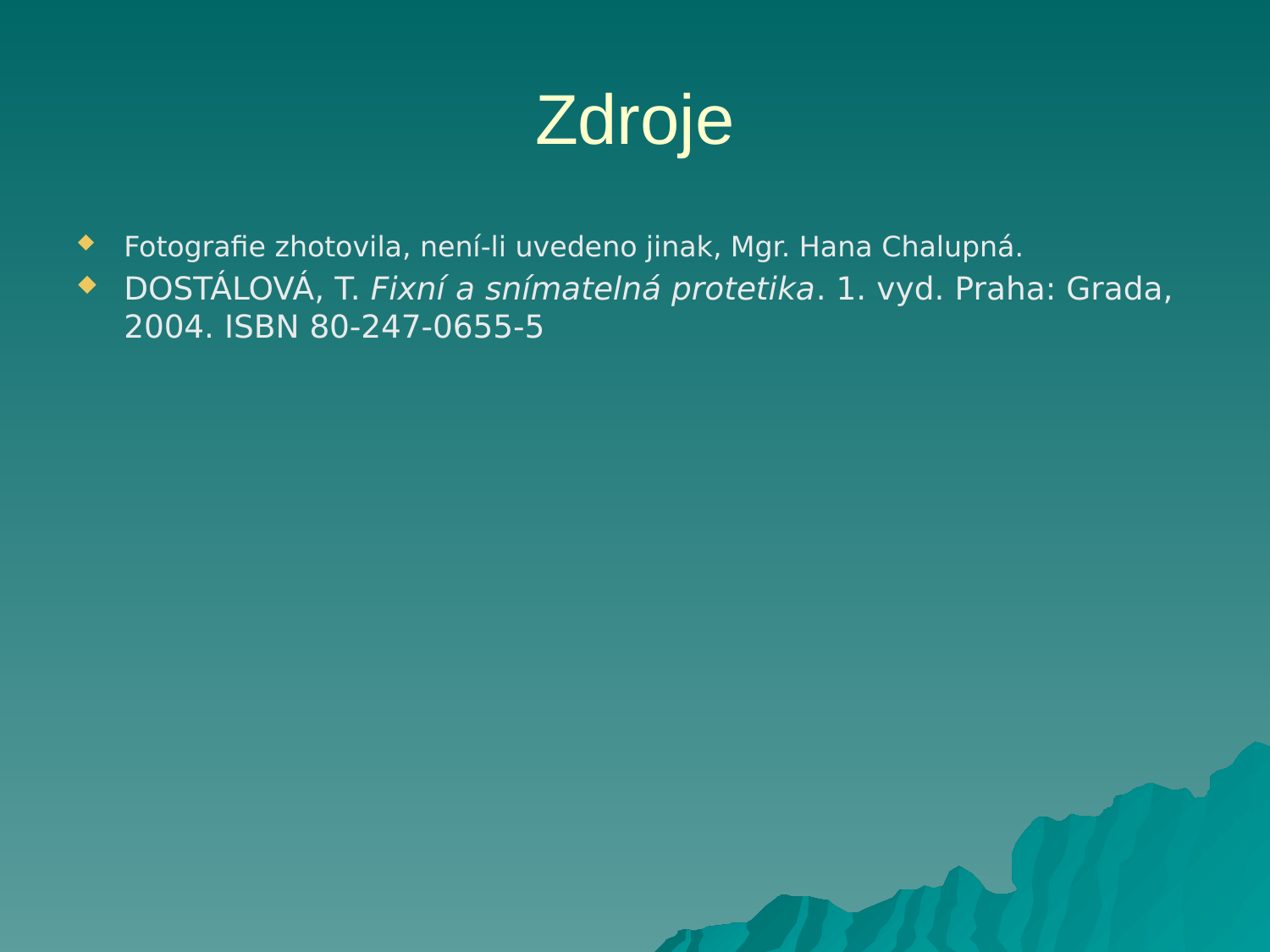

# Zdroje
Fotografie zhotovila, není-li uvedeno jinak, Mgr. Hana Chalupná.
DOSTÁLOVÁ, T. Fixní a snímatelná protetika. 1. vyd. Praha: Grada, 2004. ISBN 80-247-0655-5